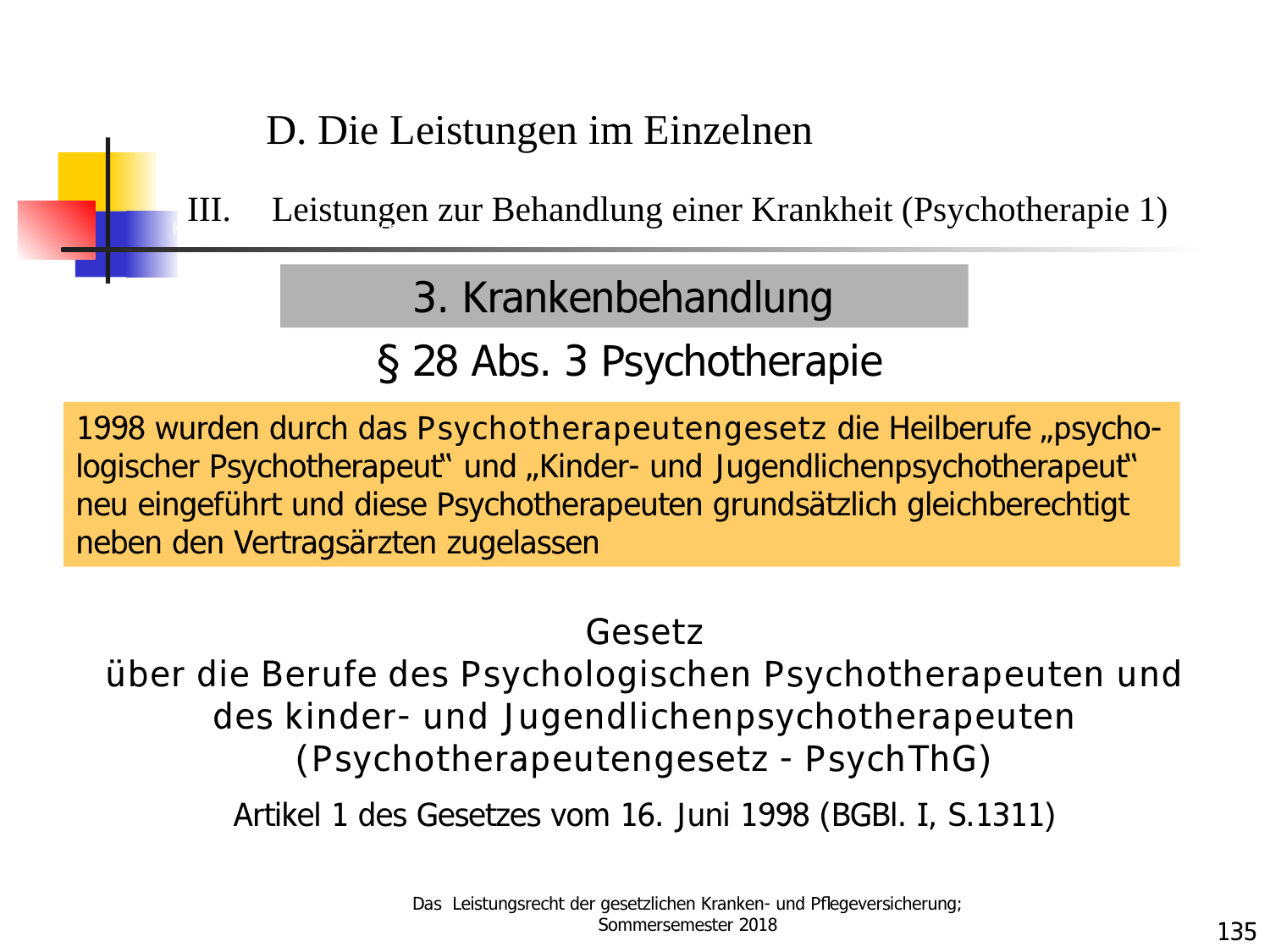

Krankenbehandlung 1 (Psychotherap. Behandlung)
D. Die Leistungen im Einzelnen

Leistungen zur Behandlung einer Krankheit (Psychotherapie 1)
3. Krankenbehandlung
§ 28 Abs. 3 Psychotherapie
1998 wurden durch das Psychotherapeutengesetz die Heilberufe „psycho-logischer Psychotherapeut“ und „Kinder- und Jugendlichenpsychotherapeut“ neu eingeführt und diese Psychotherapeuten grundsätzlich gleichberechtigt neben den Vertragsärzten zugelassen
Krankheit
Gesetz
über die Berufe des Psychologischen Psychotherapeuten und des kinder- und Jugendlichenpsychotherapeuten
(Psychotherapeutengesetz - PsychThG)
Artikel 1 des Gesetzes vom 16. Juni 1998 (BGBl. I, S.1311)
Das  Leistungsrecht der gesetzlichen Kranken- und Pflegeversicherung; Sommersemester 2018
135